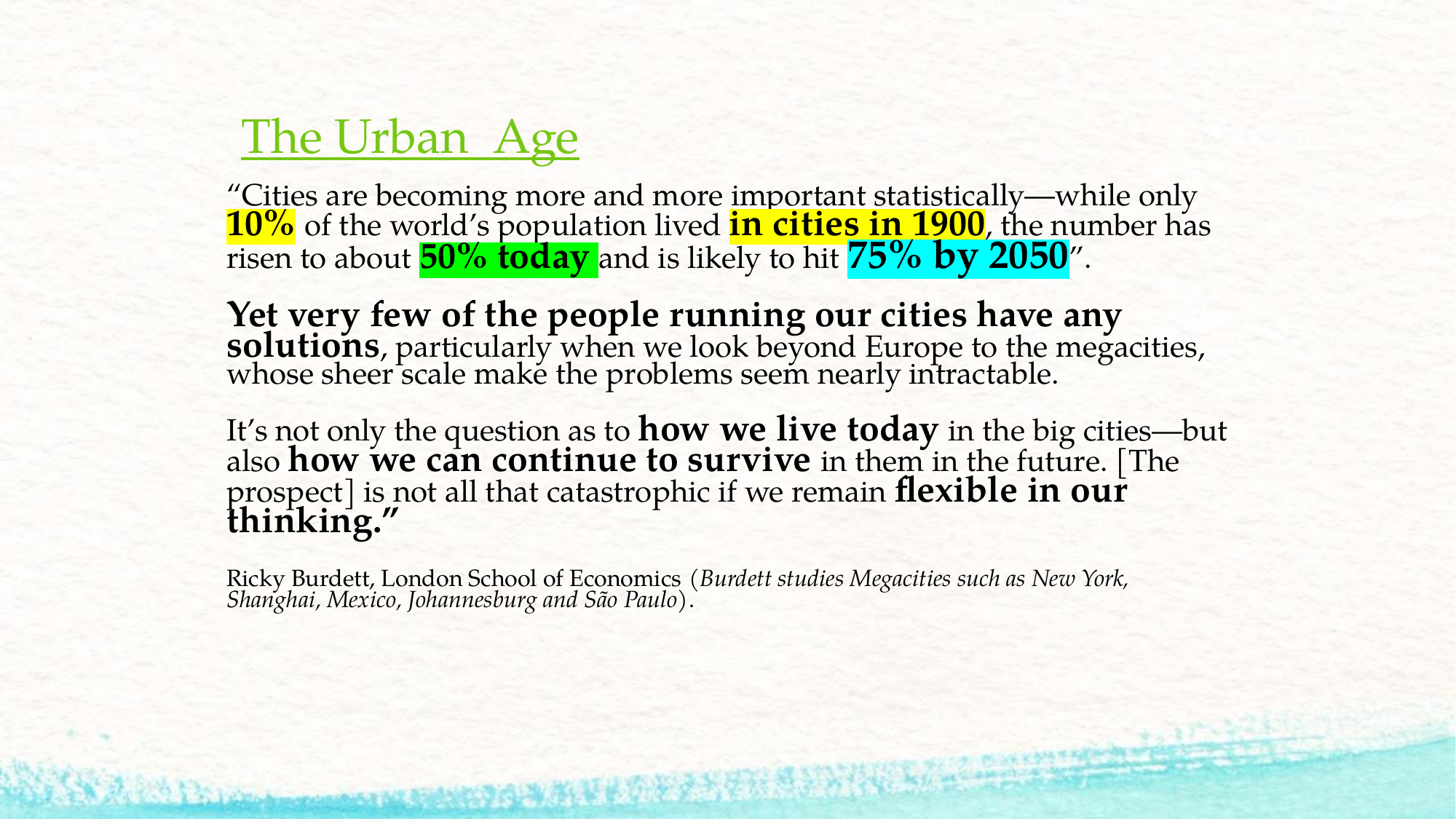

# The Urban  Age
“Cities are becoming more and more important statistically—while only 10% of the world’s population lived in cities in 1900, the number has risen to about 50% today and is likely to hit 75% by 2050”.
Yet very few of the people running our cities have any solutions, particularly when we look beyond Europe to the megacities, whose sheer scale make the problems seem nearly intractable.
It’s not only the question as to how we live today in the big cities—but also how we can continue to survive in them in the future. [The prospect] is not all that catastrophic if we remain flexible in our thinking.”
Ricky Burdett, London School of Economics (Burdett studies Megacities such as New York, Shanghai, Mexico, Johannesburg and São Paulo).